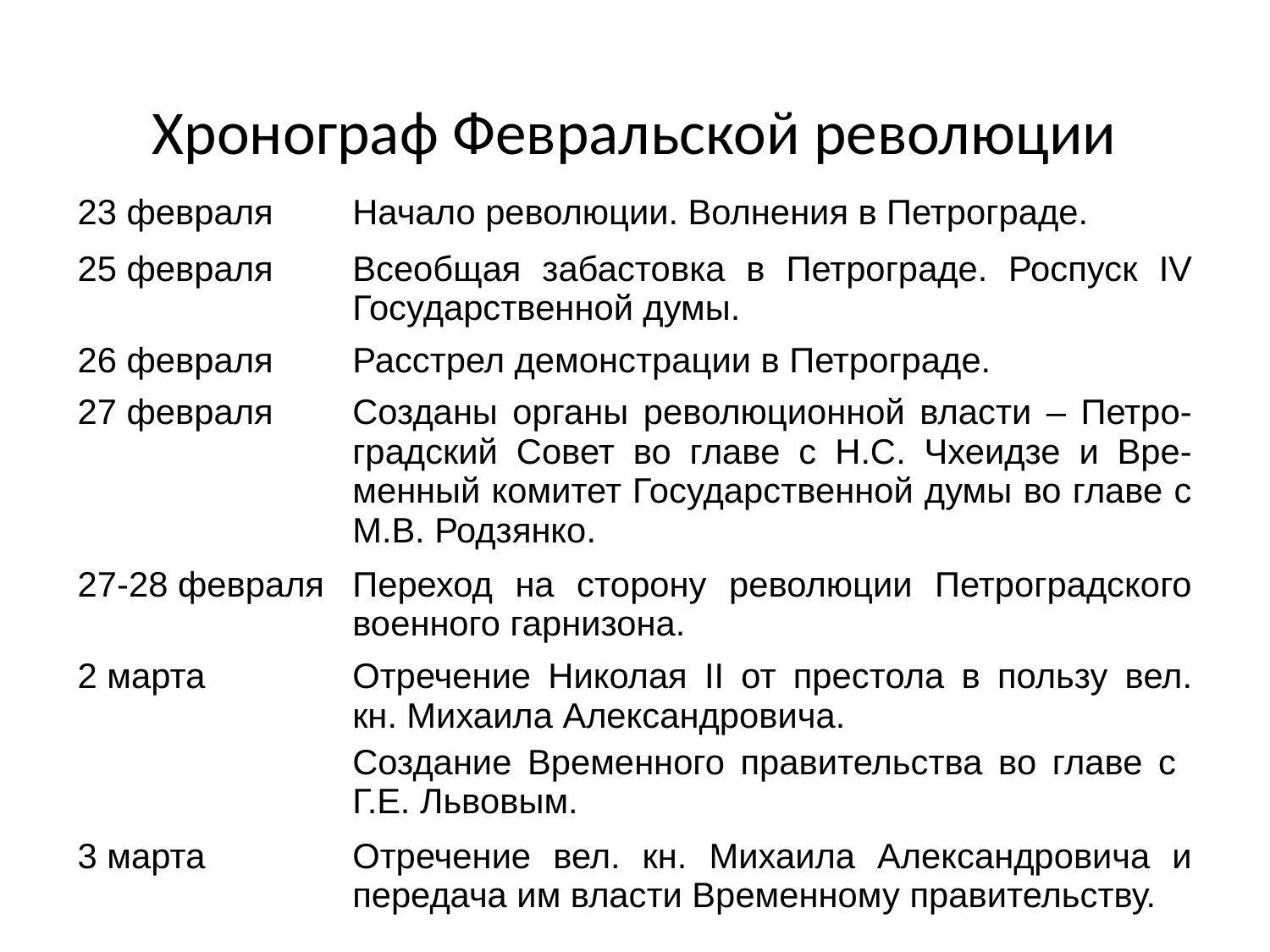

# Хронограф Февральской революции
| 23 февраля | Начало революции. Волнения в Петрограде. |
| --- | --- |
| 25 февраля | Всеобщая забастовка в Петрограде. Роспуск IV Государственной думы. |
| 26 февраля | Расстрел демонстрации в Петрограде. |
| 27 февраля | Созданы органы революционной власти – Петро-градский Совет во главе с Н.С. Чхеидзе и Вре-менный комитет Государственной думы во главе с М.В. Родзянко. |
| 27-28 февраля | Переход на сторону революции Петроградского военного гарнизона. |
| 2 марта | Отречение Николая II от престола в пользу вел. кн. Михаила Александровича. Создание Временного правительства во главе с Г.Е. Львовым. |
| 3 марта | Отречение вел. кн. Михаила Александровича и передача им власти Временному правительству. |